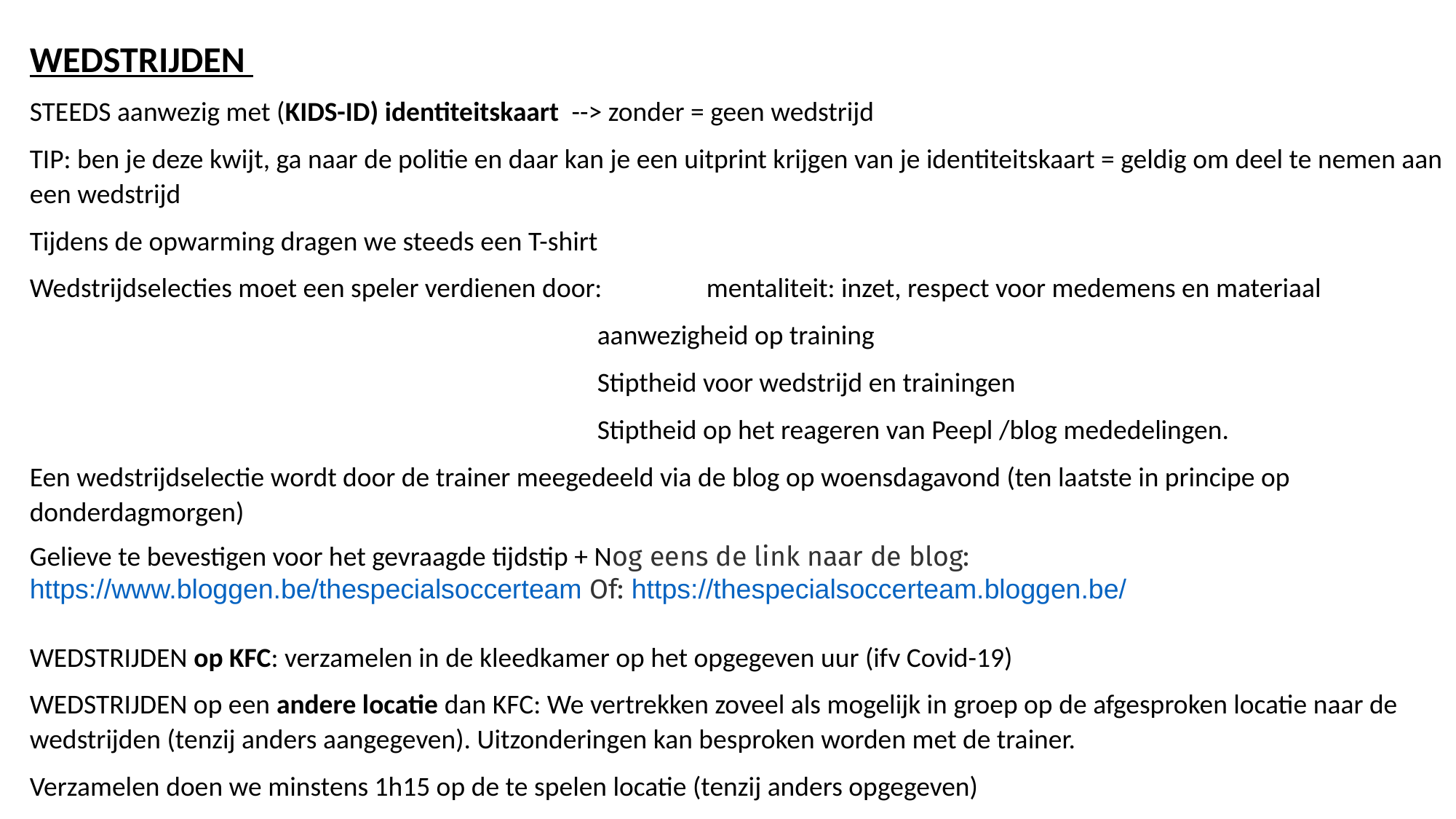

WEDSTRIJDEN
STEEDS aanwezig met (KIDS-ID) identiteitskaart  --> zonder = geen wedstrijd
TIP: ben je deze kwijt, ga naar de politie en daar kan je een uitprint krijgen van je identiteitskaart = geldig om deel te nemen aan een wedstrijd
Tijdens de opwarming dragen we steeds een T-shirt
Wedstrijdselecties moet een speler verdienen door:	mentaliteit: inzet, respect voor medemens en materiaal
			aanwezigheid op training
			Stiptheid voor wedstrijd en trainingen
			Stiptheid op het reageren van Peepl /blog mededelingen.
Een wedstrijdselectie wordt door de trainer meegedeeld via de blog op woensdagavond (ten laatste in principe op donderdagmorgen)
Gelieve te bevestigen voor het gevraagde tijdstip + Nog eens de link naar de blog:﻿
https://www.bloggen.be/thespecialsoccerteam Of: https://thespecialsoccerteam.bloggen.be/

WEDSTRIJDEN op KFC: verzamelen in de kleedkamer op het opgegeven uur (ifv Covid-19)
WEDSTRIJDEN op een andere locatie dan KFC: We vertrekken zoveel als mogelijk in groep op de afgesproken locatie naar de wedstrijden (tenzij anders aangegeven). Uitzonderingen kan besproken worden met de trainer.
Verzamelen doen we minstens 1h15 op de te spelen locatie (tenzij anders opgegeven)